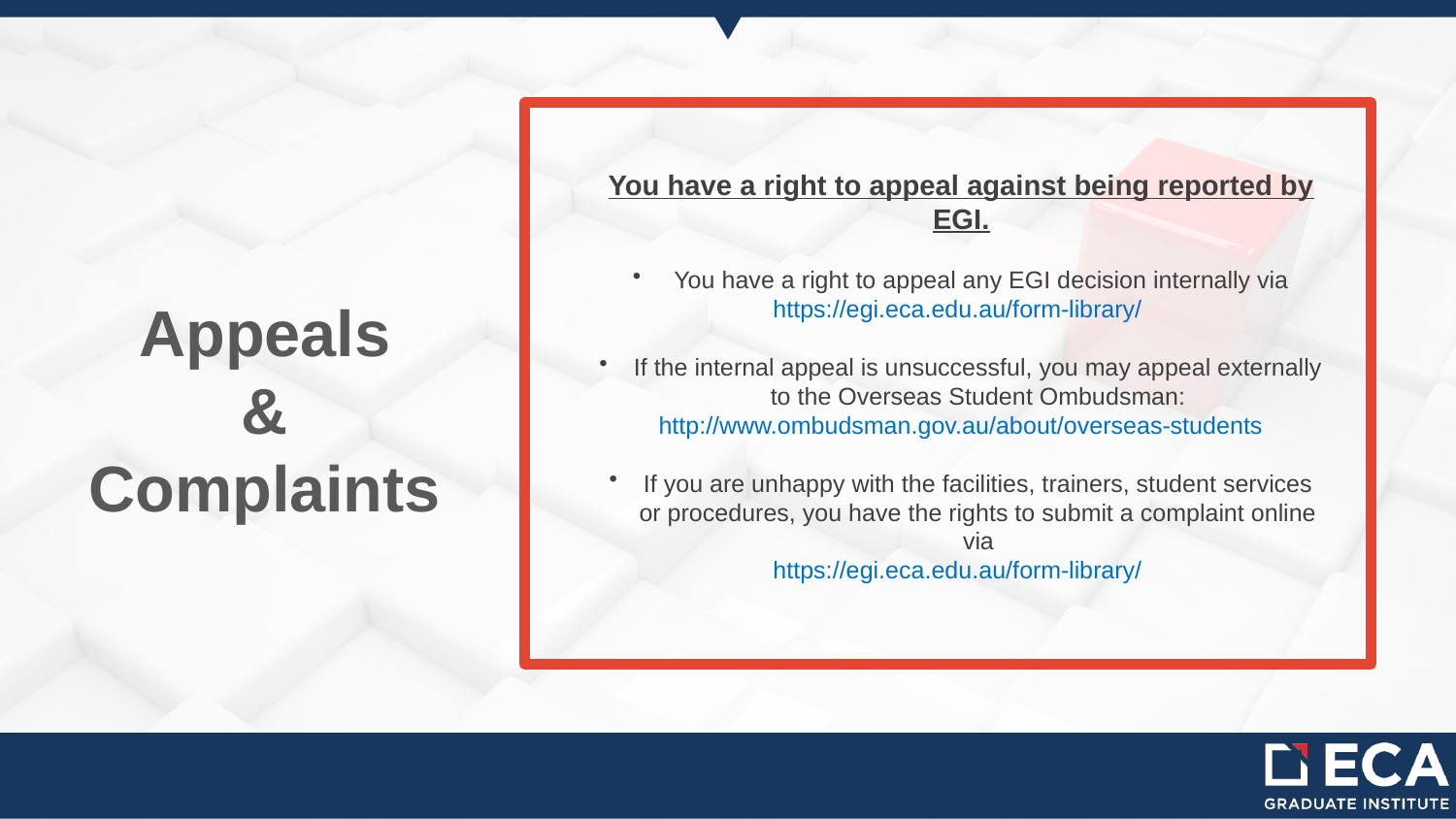

You have a right to appeal against being reported by EGI.
​
 You have a right to appeal any EGI decision internally via
https://egi.eca.edu.au/form-library/ ​

If the internal appeal is unsuccessful, you may appeal externally to the Overseas Student Ombudsman:​
http://www.ombudsman.gov.au/about/overseas-students
​
If you are unhappy with the facilities, trainers, student services or procedures, you have the rights to submit a complaint online via
https://egi.eca.edu.au/form-library/ ​
Appeals
&
Complaints